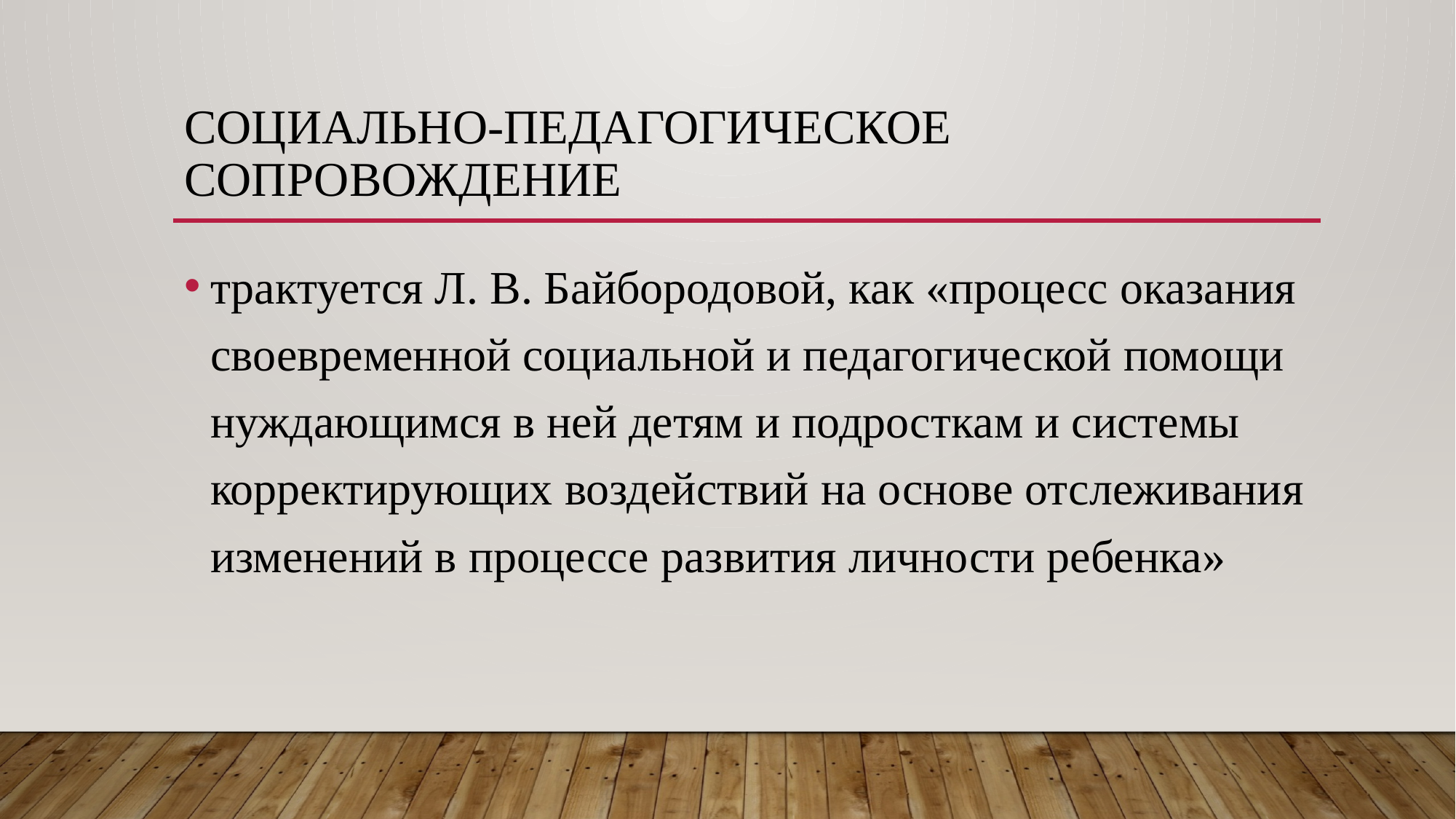

# Социально-педагогическое сопровождение
трактуется Л. В. Байбородовой, как «процесс оказания своевременной социальной и педагогической помощи нуждающимся в ней детям и подросткам и системы корректирующих воздействий на основе отслеживания изменений в процессе развития личности ребенка»